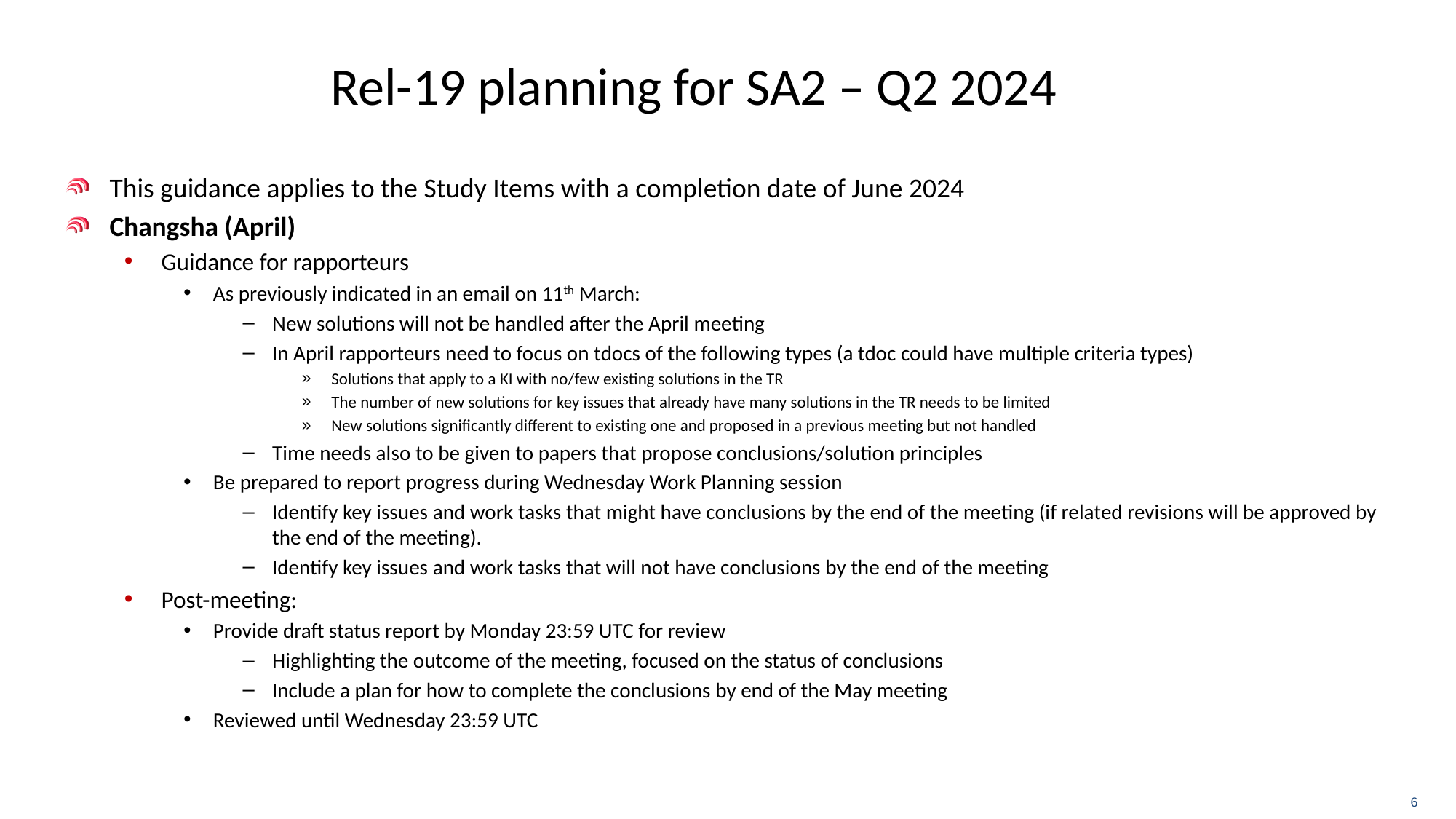

# Rel-19 planning for SA2 – Q2 2024
This guidance applies to the Study Items with a completion date of June 2024
Changsha (April)
Guidance for rapporteurs
As previously indicated in an email on 11th March:
New solutions will not be handled after the April meeting
In April rapporteurs need to focus on tdocs of the following types (a tdoc could have multiple criteria types)
Solutions that apply to a KI with no/few existing solutions in the TR
The number of new solutions for key issues that already have many solutions in the TR needs to be limited
New solutions significantly different to existing one and proposed in a previous meeting but not handled
Time needs also to be given to papers that propose conclusions/solution principles
Be prepared to report progress during Wednesday Work Planning session
Identify key issues and work tasks that might have conclusions by the end of the meeting (if related revisions will be approved by the end of the meeting).
Identify key issues and work tasks that will not have conclusions by the end of the meeting
Post-meeting:
Provide draft status report by Monday 23:59 UTC for review
Highlighting the outcome of the meeting, focused on the status of conclusions
Include a plan for how to complete the conclusions by end of the May meeting
Reviewed until Wednesday 23:59 UTC